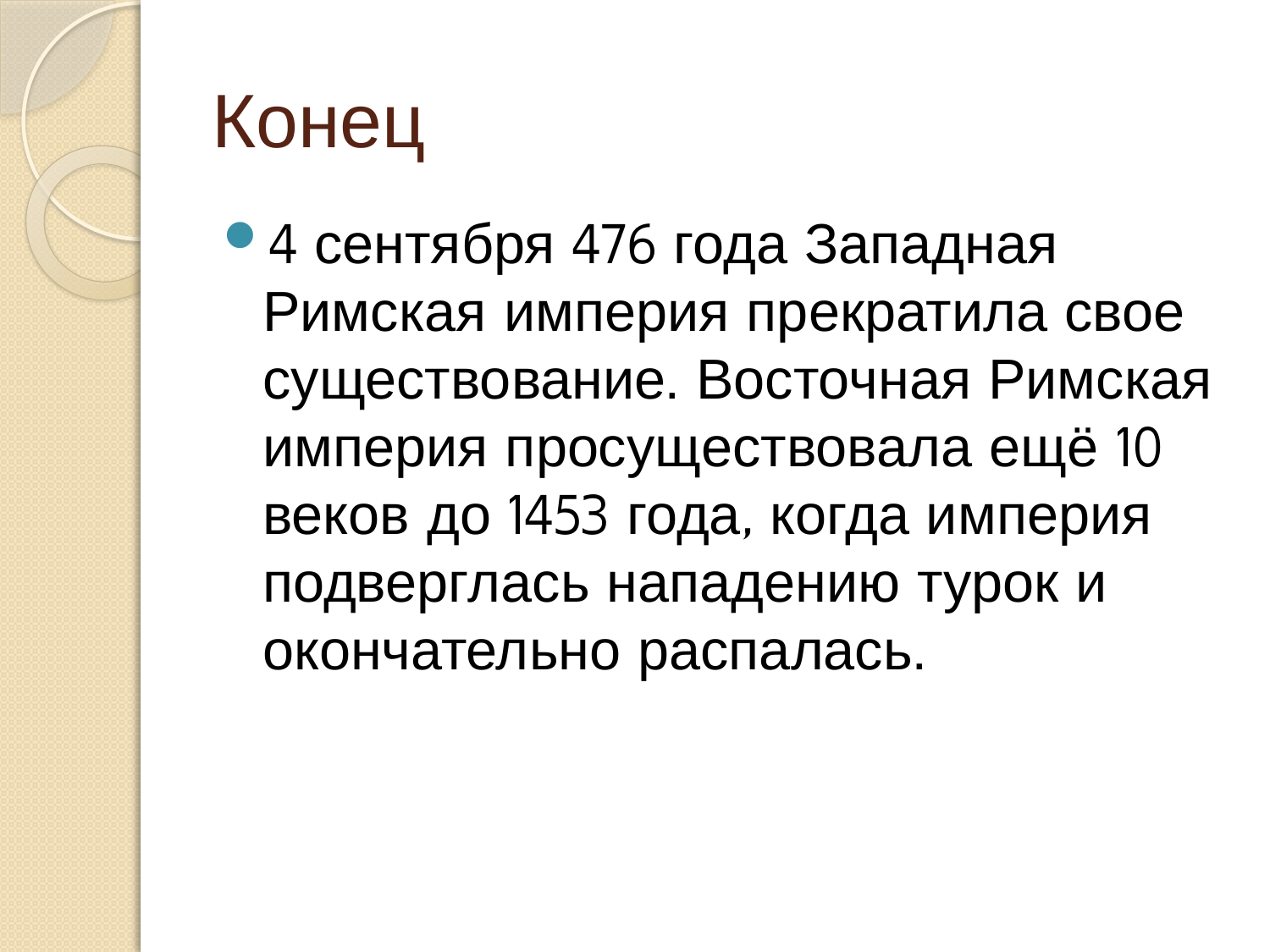

# Конец
4 сентября 476 года Западная Римская империя прекратила свое существование. Восточная Римская империя просуществовала ещё 10 веков до 1453 года, когда империя подверглась нападению турок и окончательно распалась.